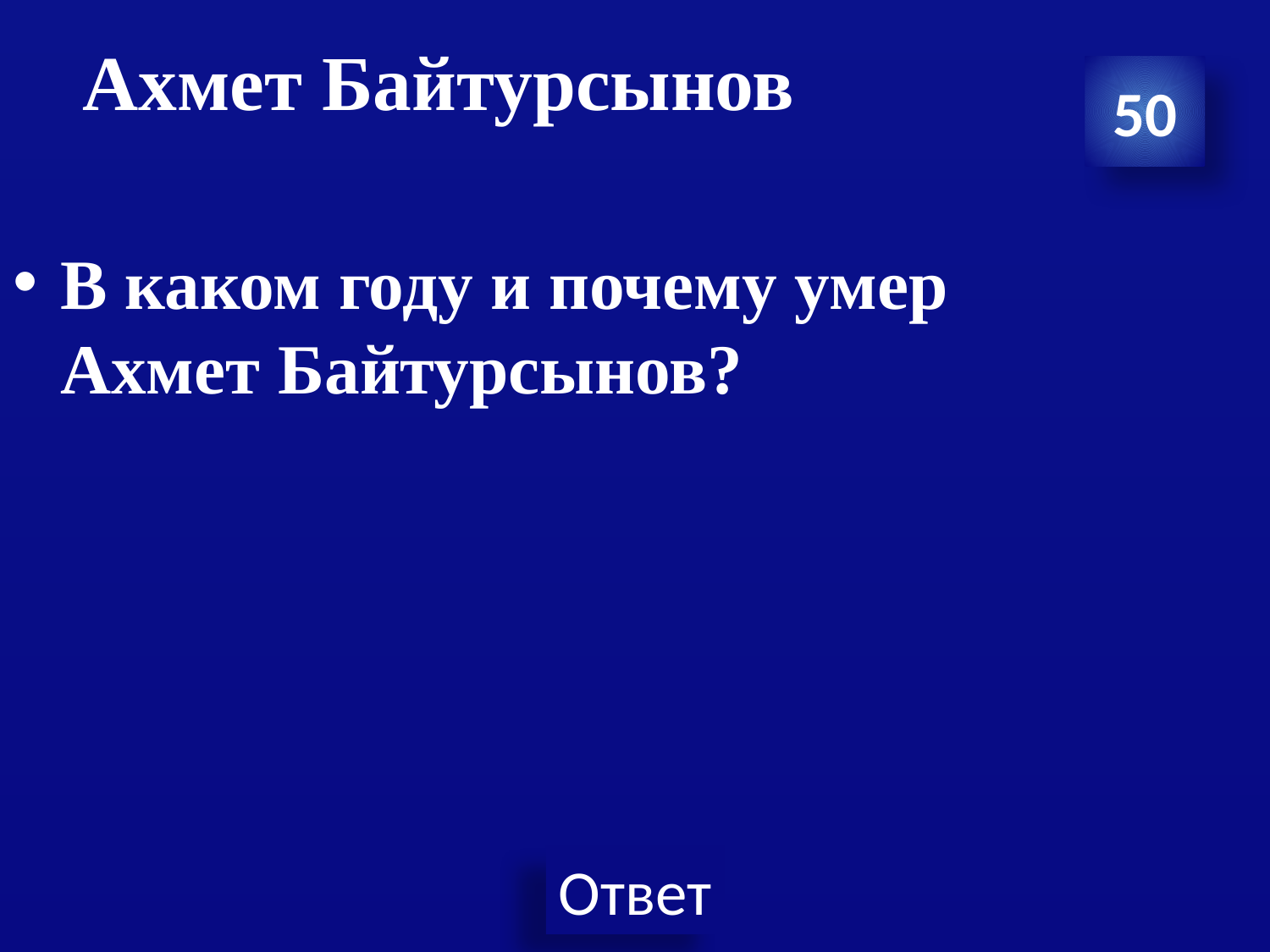

# Ахмет Байтурсынов
50

В каком году и почему умер Ахмет Байтурсынов?